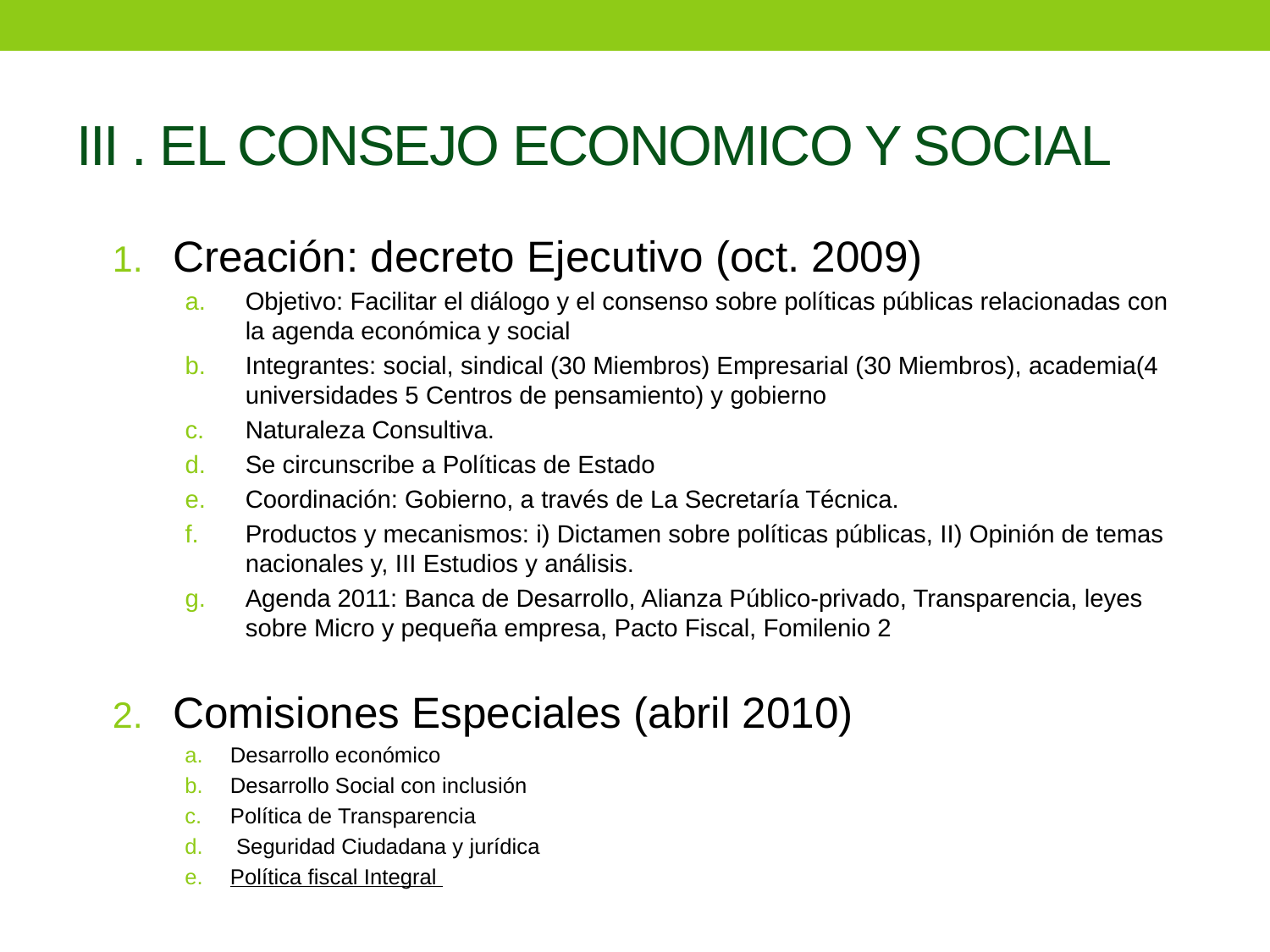

# III . EL CONSEJO ECONOMICO Y SOCIAL
Creación: decreto Ejecutivo (oct. 2009)
Objetivo: Facilitar el diálogo y el consenso sobre políticas públicas relacionadas con la agenda económica y social
Integrantes: social, sindical (30 Miembros) Empresarial (30 Miembros), academia(4 universidades 5 Centros de pensamiento) y gobierno
Naturaleza Consultiva.
Se circunscribe a Políticas de Estado
Coordinación: Gobierno, a través de La Secretaría Técnica.
Productos y mecanismos: i) Dictamen sobre políticas públicas, II) Opinión de temas nacionales y, III Estudios y análisis.
Agenda 2011: Banca de Desarrollo, Alianza Público-privado, Transparencia, leyes sobre Micro y pequeña empresa, Pacto Fiscal, Fomilenio 2

Comisiones Especiales (abril 2010)
Desarrollo económico
Desarrollo Social con inclusión
Política de Transparencia
 Seguridad Ciudadana y jurídica
Política fiscal Integral